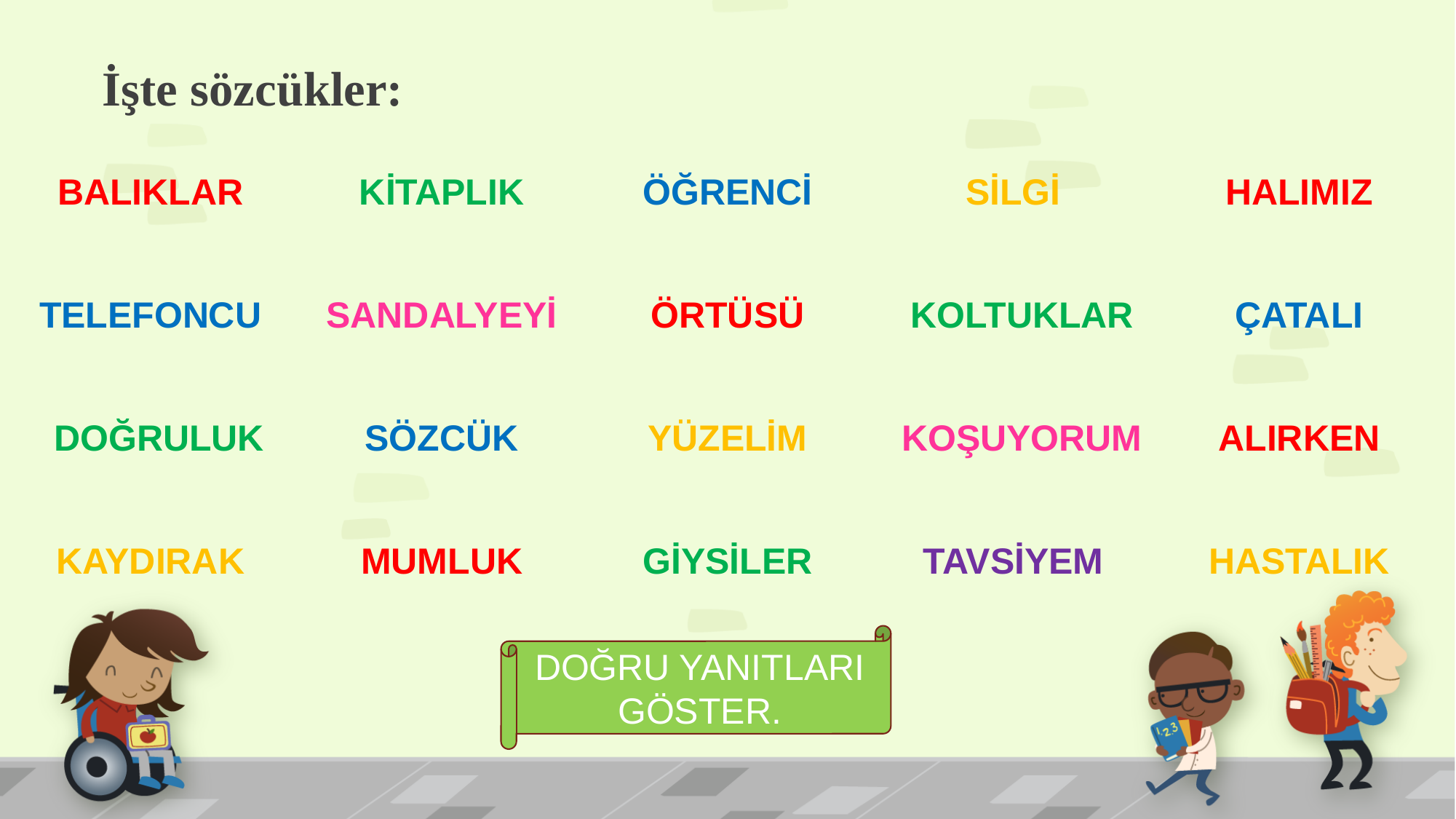

# İşte sözcükler:
BALIKLAR
KİTAPLIK
ÖĞRENCİ
SİLGİ
HALIMIZ
TELEFONCU
SANDALYEYİ
ÖRTÜSÜ
KOLTUKLAR
ÇATALI
DOĞRULUK
SÖZCÜK
YÜZELİM
KOŞUYORUM
ALIRKEN
KAYDIRAK
MUMLUK
GİYSİLER
TAVSİYEM
HASTALIK
DOĞRU YANITLARI GÖSTER.